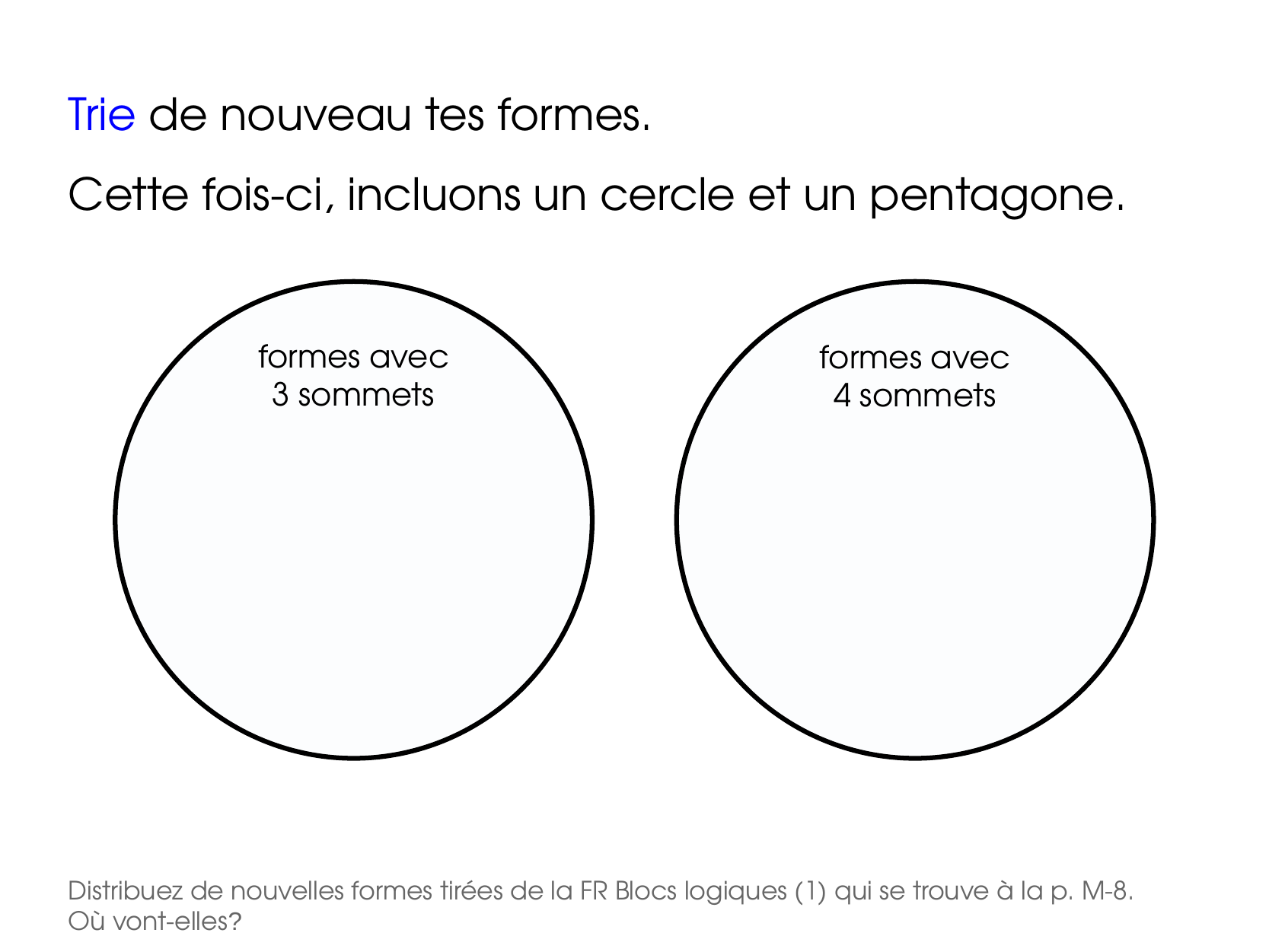

Trie de nouveau tes formes.
Cette fois-ci, incluons un cercle et un pentagone.

formes avec​
3 sommets
formes avec
​4 sommets
Distribuez de nouvelles formes tirées de la FR Blocs logiques (1) qui se trouve à la p. M-8. Où vont-elles?